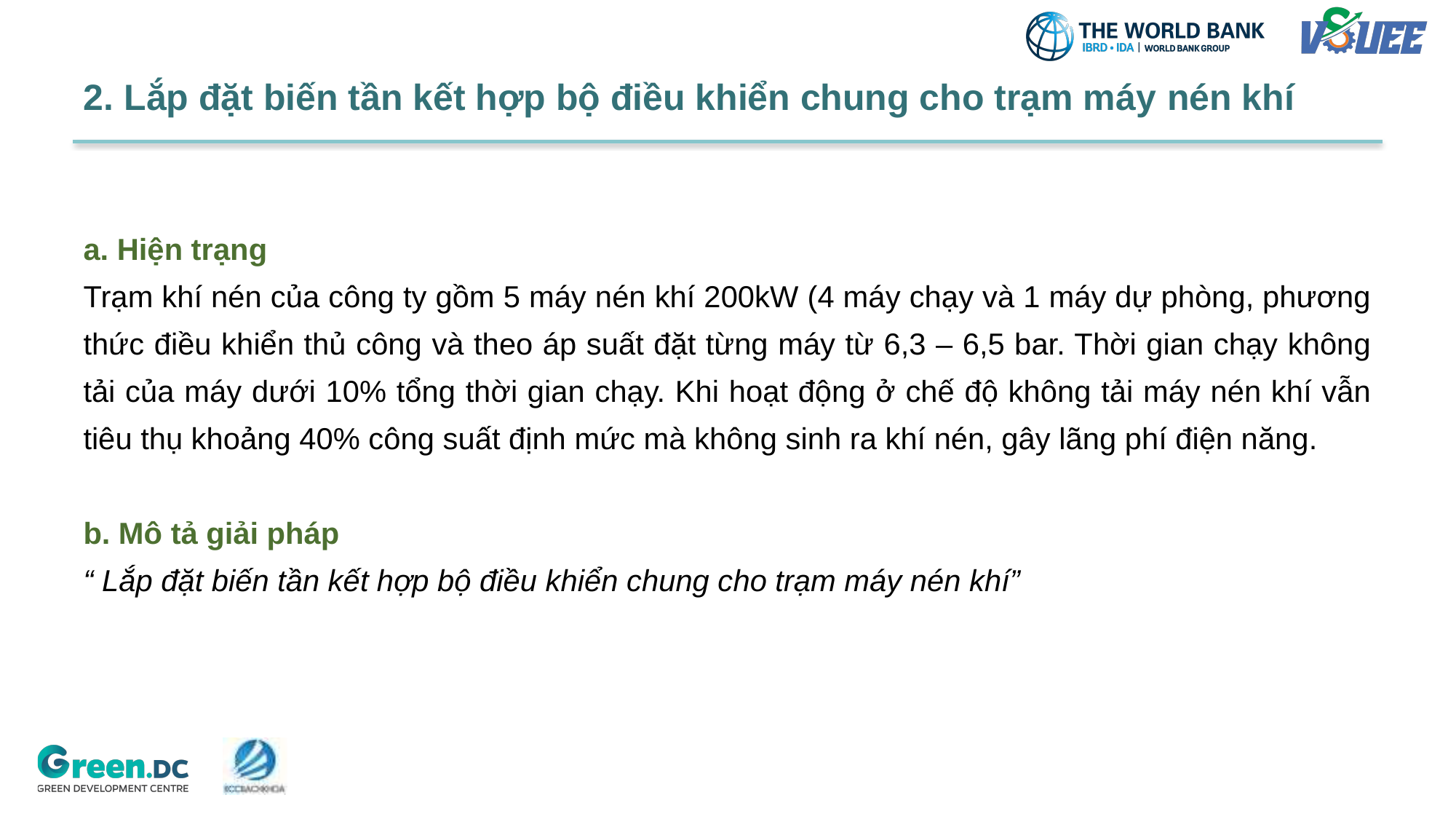

# 2. Lắp đặt biến tần kết hợp bộ điều khiển chung cho trạm máy nén khí
a. Hiện trạng
Trạm khí nén của công ty gồm 5 máy nén khí 200kW (4 máy chạy và 1 máy dự phòng, phương thức điều khiển thủ công và theo áp suất đặt từng máy từ 6,3 – 6,5 bar. Thời gian chạy không tải của máy dưới 10% tổng thời gian chạy. Khi hoạt động ở chế độ không tải máy nén khí vẫn tiêu thụ khoảng 40% công suất định mức mà không sinh ra khí nén, gây lãng phí điện năng.

b. Mô tả giải pháp
“ Lắp đặt biến tần kết hợp bộ điều khiển chung cho trạm máy nén khí”